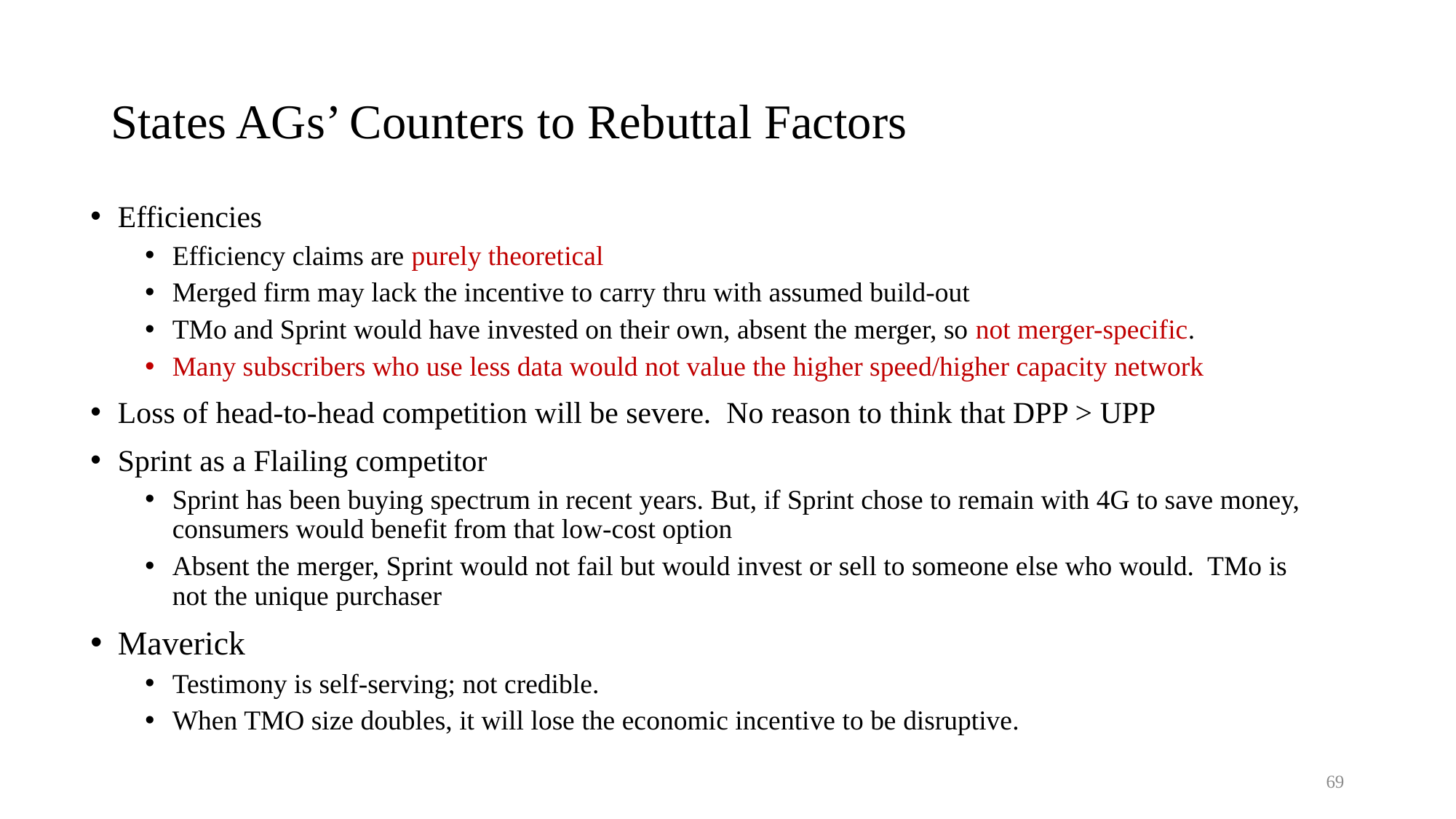

# States AGs’ Counters to Rebuttal Factors
Efficiencies
Efficiency claims are purely theoretical
Merged firm may lack the incentive to carry thru with assumed build-out
TMo and Sprint would have invested on their own, absent the merger, so not merger-specific.
Many subscribers who use less data would not value the higher speed/higher capacity network
Loss of head-to-head competition will be severe.  No reason to think that DPP > UPP
Sprint as a Flailing competitor
Sprint has been buying spectrum in recent years. But, if Sprint chose to remain with 4G to save money, consumers would benefit from that low-cost option
Absent the merger, Sprint would not fail but would invest or sell to someone else who would.  TMo is not the unique purchaser
Maverick
Testimony is self-serving; not credible.
When TMO size doubles, it will lose the economic incentive to be disruptive.

69